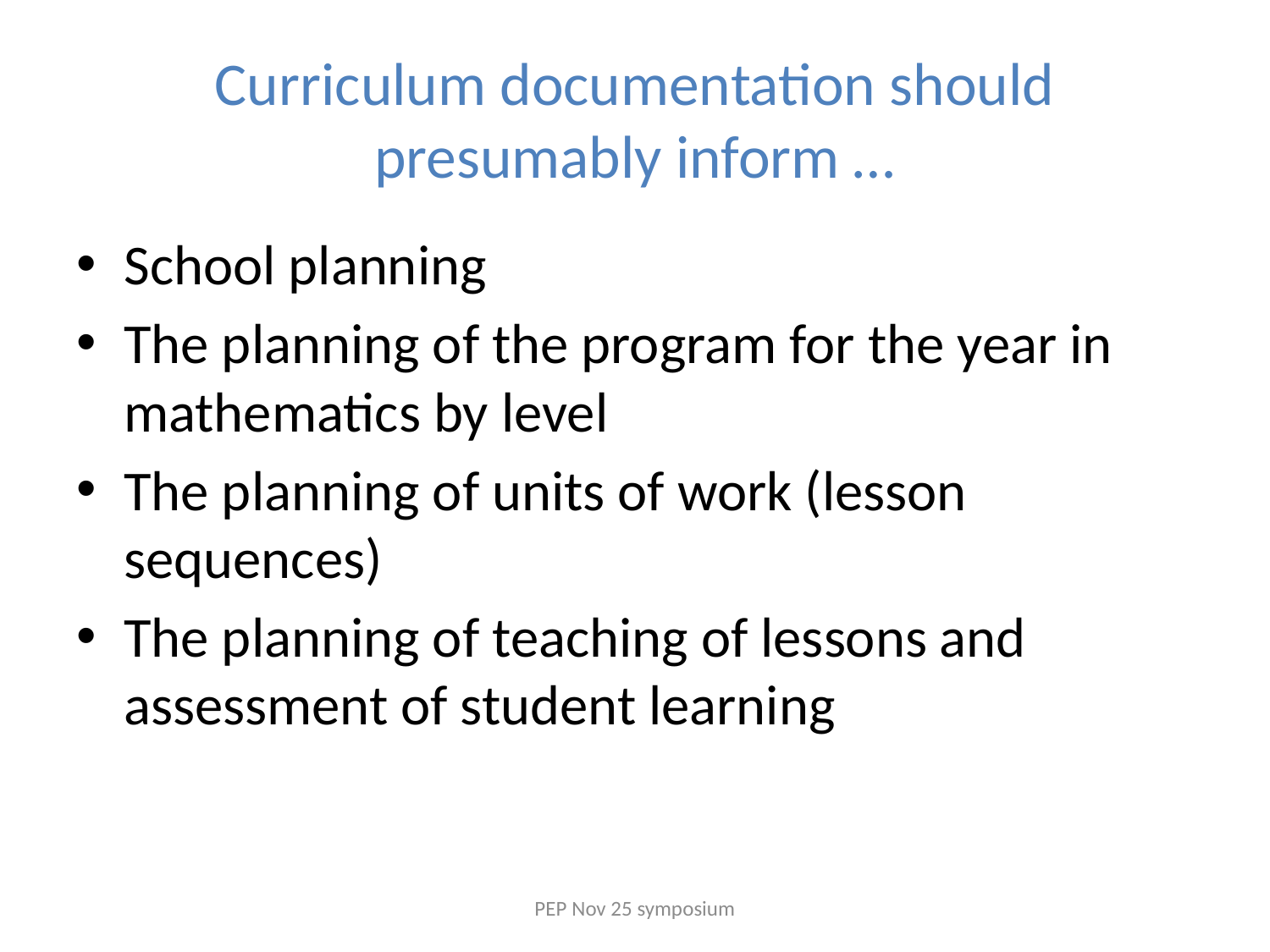

# Curriculum documentation should presumably inform …
School planning
The planning of the program for the year in mathematics by level
The planning of units of work (lesson sequences)
The planning of teaching of lessons and assessment of student learning
PEP Nov 25 symposium